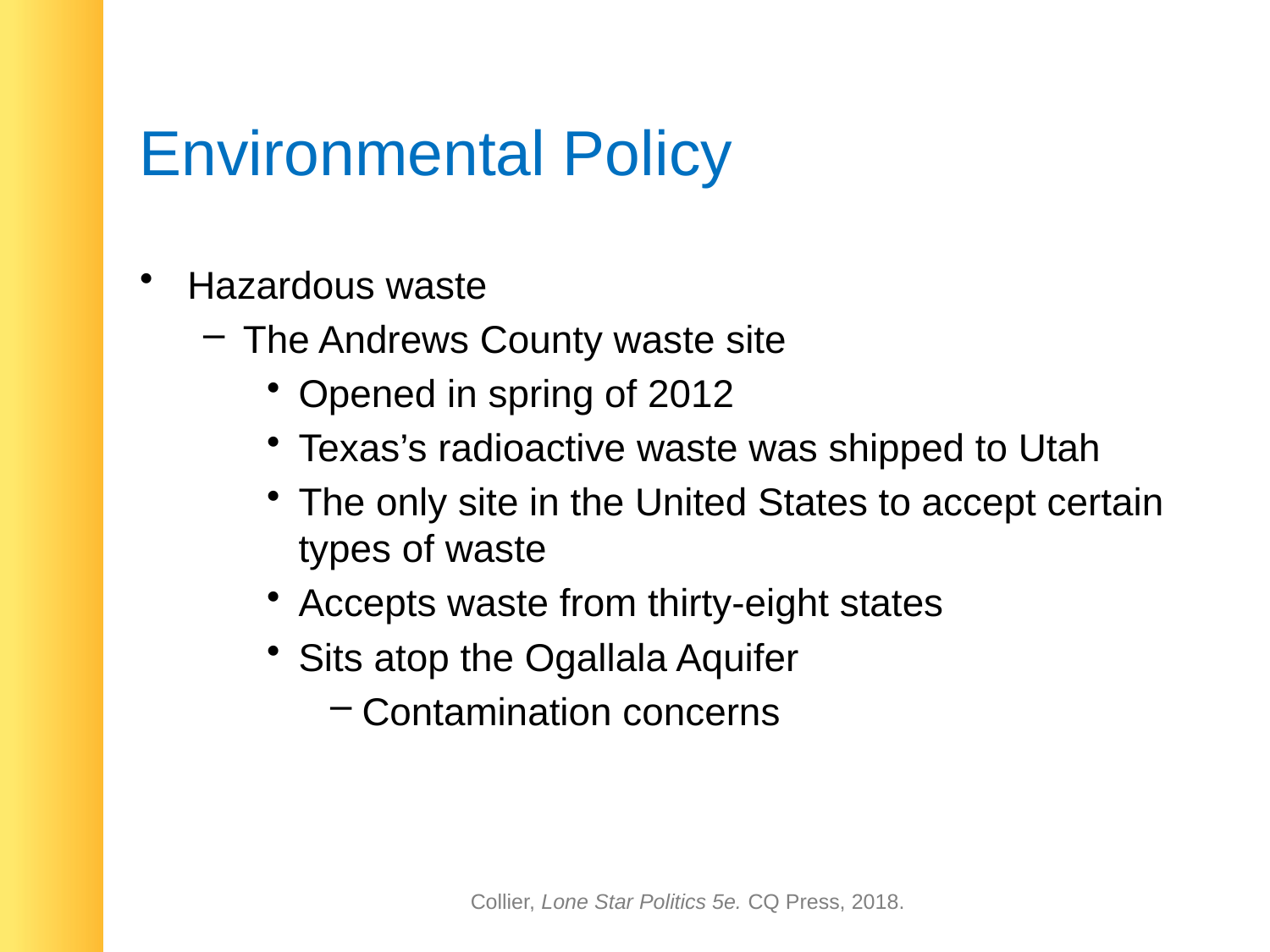

# Environmental Policy
Hazardous waste
The Andrews County waste site
Opened in spring of 2012
Texas’s radioactive waste was shipped to Utah
The only site in the United States to accept certain types of waste
Accepts waste from thirty-eight states
Sits atop the Ogallala Aquifer
Contamination concerns
Collier, Lone Star Politics 5e. CQ Press, 2018.